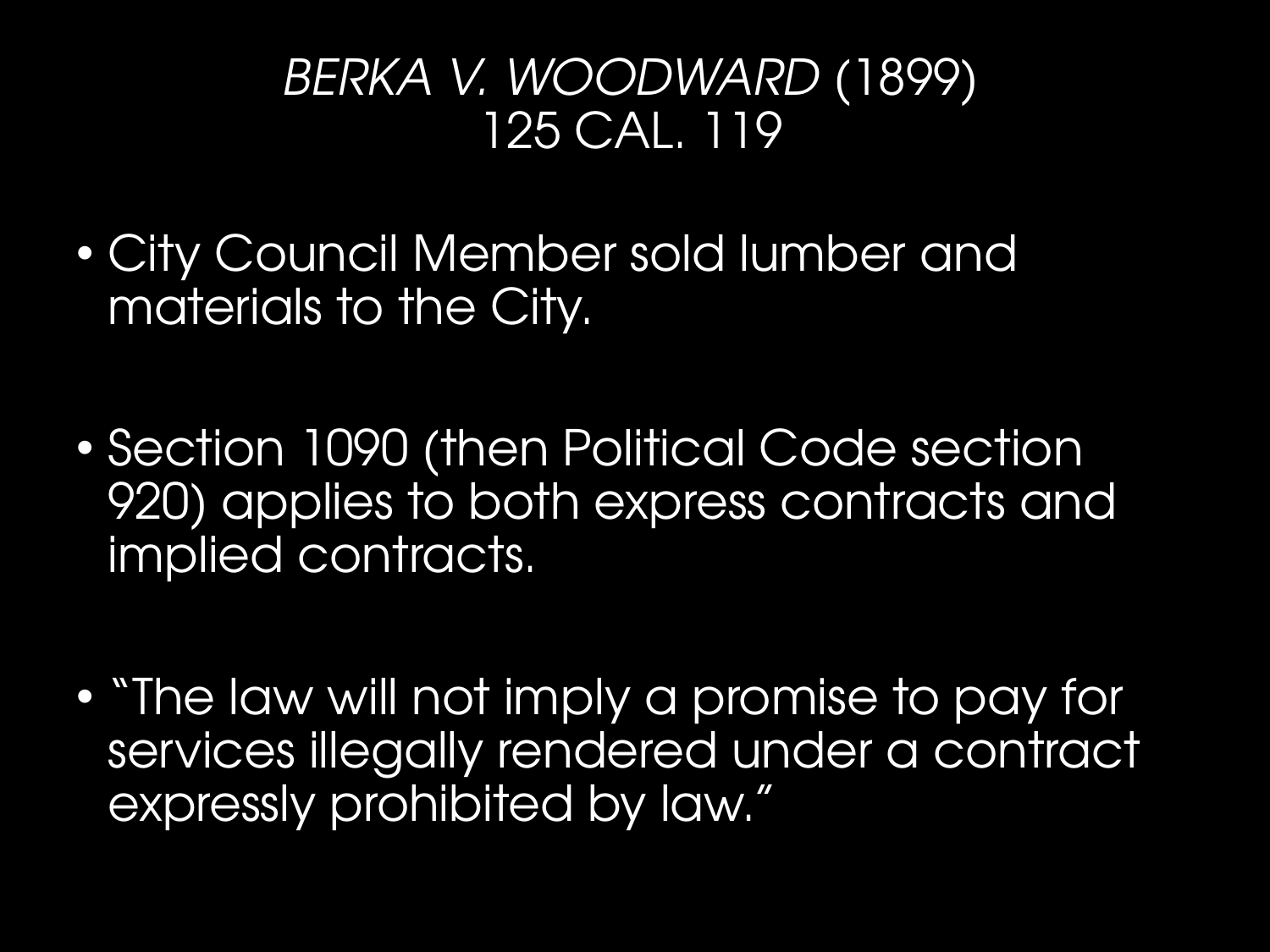

# Berka v. Woodward (1899) 125 Cal. 119
City Council Member sold lumber and materials to the City.

Section 1090 (then Political Code section 920) applies to both express contracts and implied contracts.

“The law will not imply a promise to pay for services illegally rendered under a contract expressly prohibited by law.”